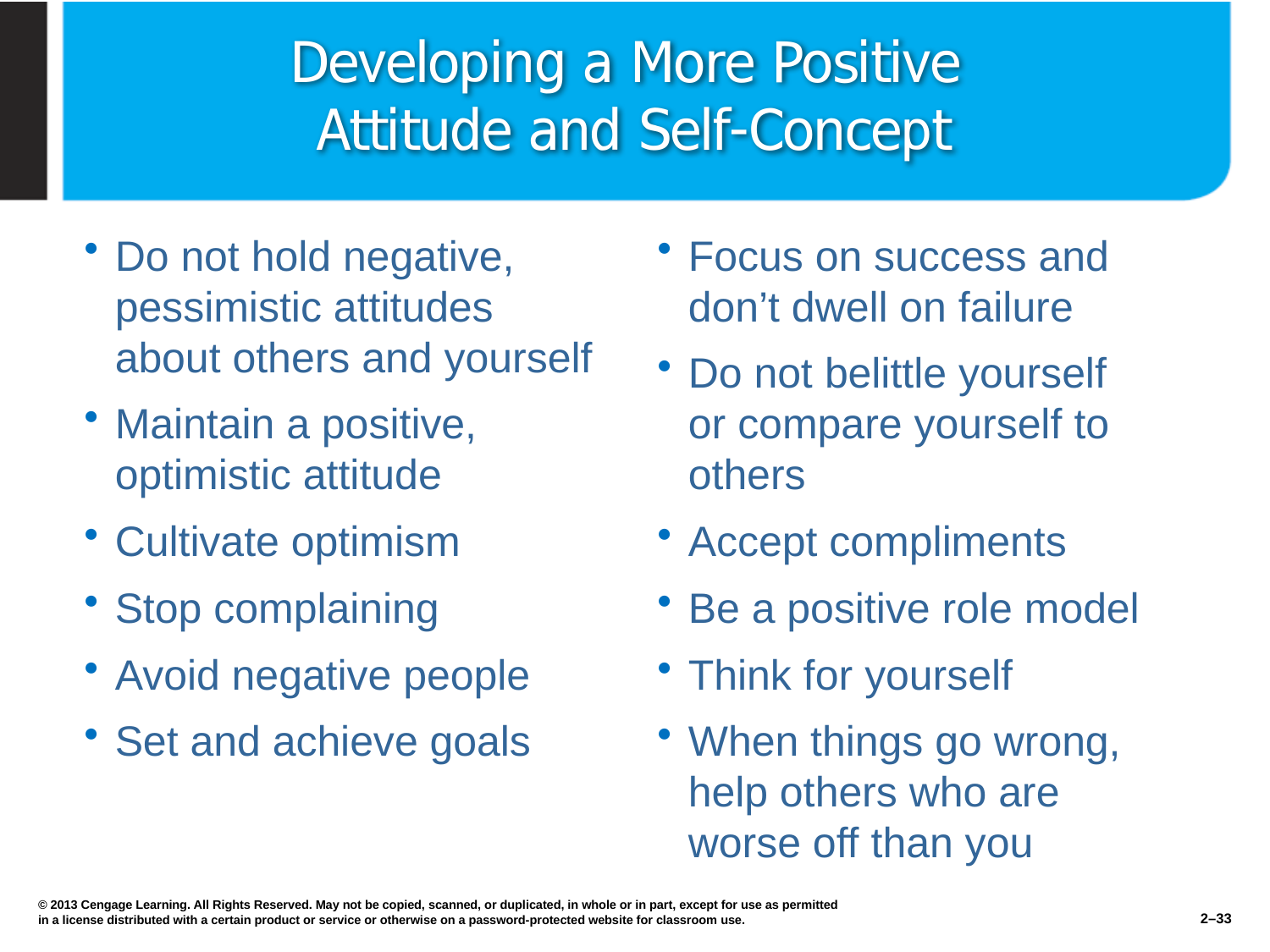

# Developing a More Positive Attitude and Self-Concept
Do not hold negative, pessimistic attitudes about others and yourself
Maintain a positive, optimistic attitude
Cultivate optimism
Stop complaining
Avoid negative people
Set and achieve goals
Focus on success and don’t dwell on failure
Do not belittle yourself or compare yourself to others
Accept compliments
Be a positive role model
Think for yourself
When things go wrong, help others who are worse off than you

© 2013 Cengage Learning. All Rights Reserved. May not be copied, scanned, or duplicated, in whole or in part, except for use as permitted in a license distributed with a certain product or service or otherwise on a password-protected website for classroom use.
2–33